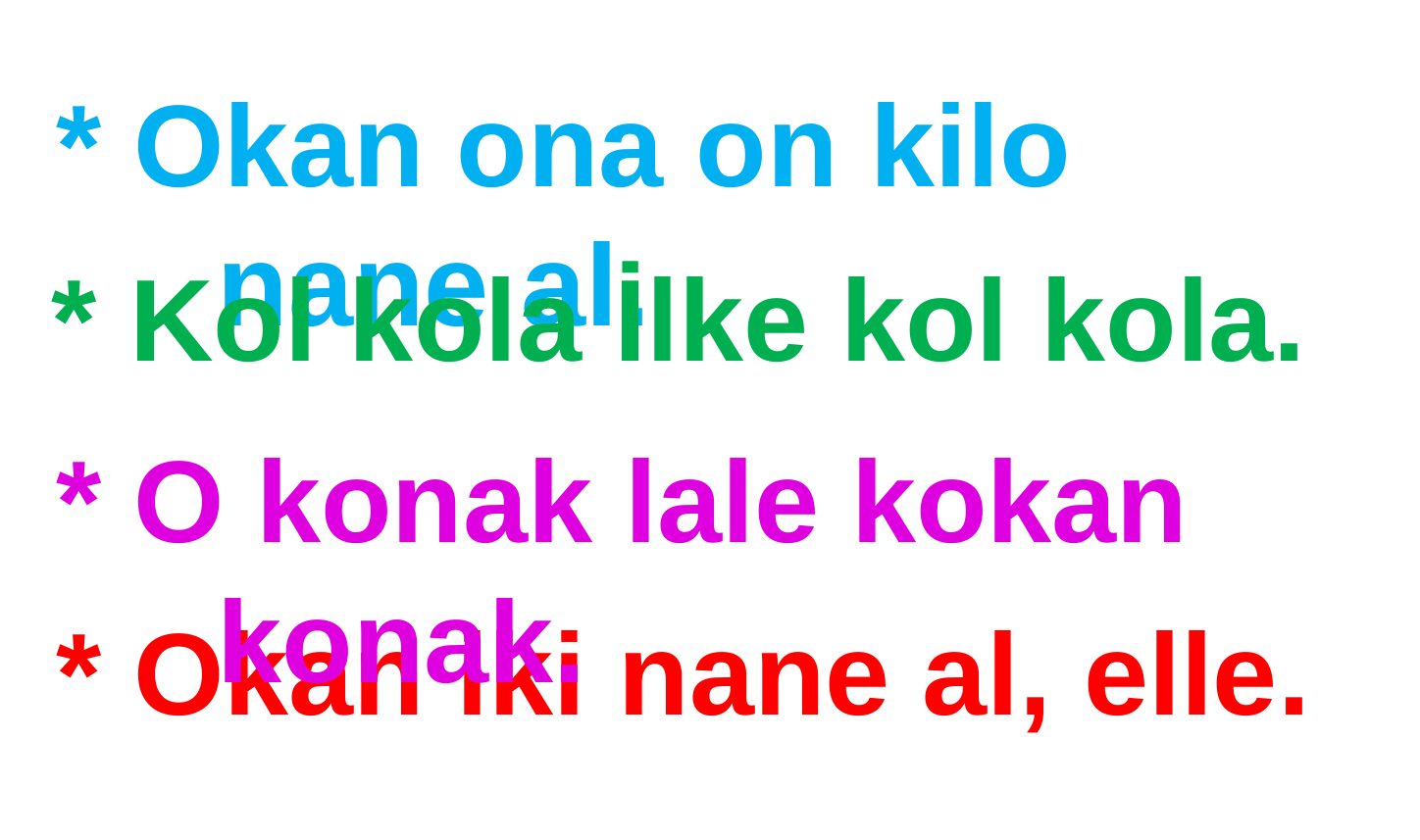

* Okan ona on kilo nane al.
* Kol kola İlke kol kola.

* O konak lale kokan konak.
* Okan iki nane al, elle.